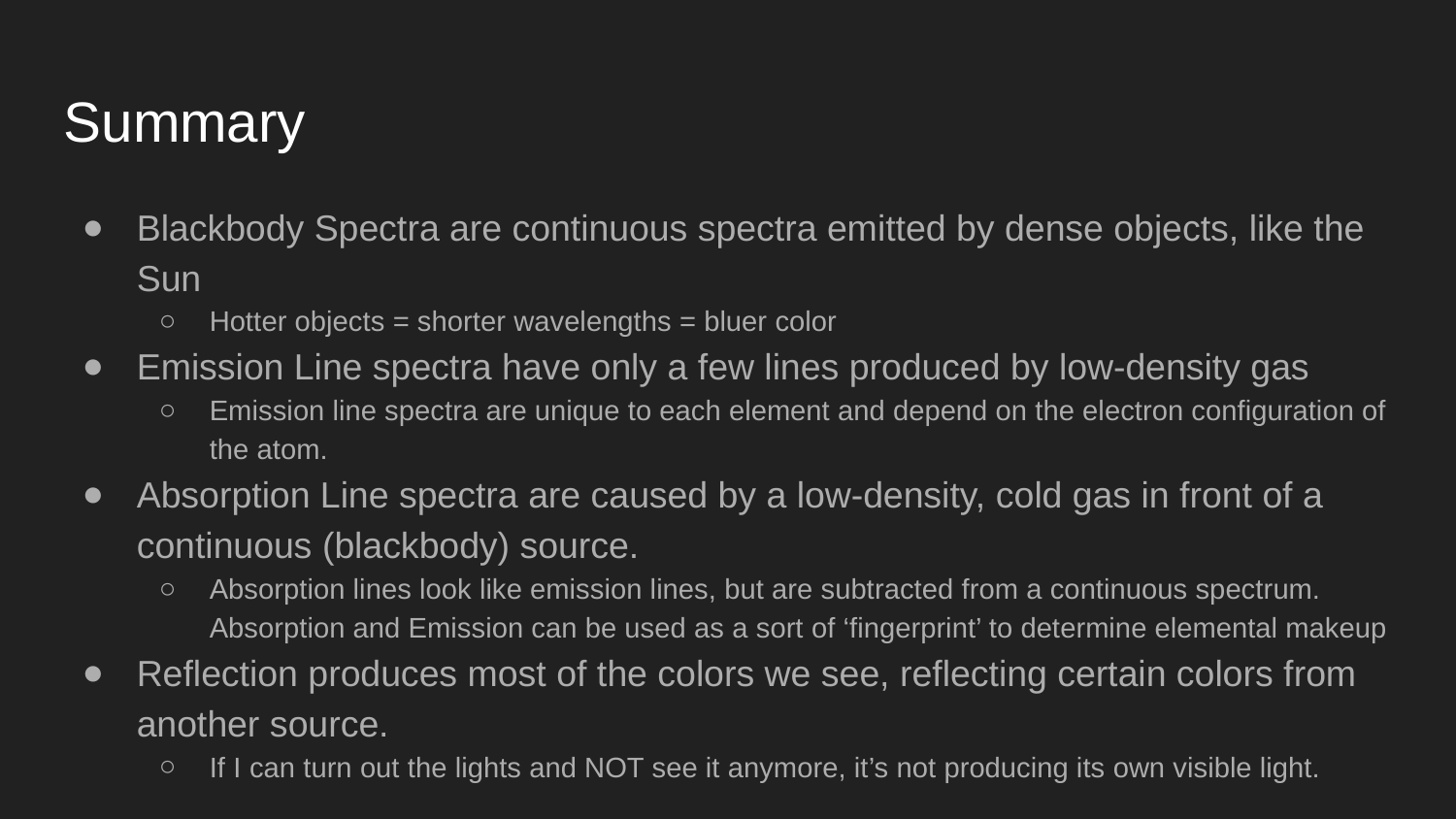

Summary
Blackbody Spectra are continuous spectra emitted by dense objects, like the Sun
Hotter objects = shorter wavelengths = bluer color
Emission Line spectra have only a few lines produced by low-density gas
Emission line spectra are unique to each element and depend on the electron configuration of the atom.
Absorption Line spectra are caused by a low-density, cold gas in front of a continuous (blackbody) source.
Absorption lines look like emission lines, but are subtracted from a continuous spectrum. Absorption and Emission can be used as a sort of ‘fingerprint’ to determine elemental makeup
Reflection produces most of the colors we see, reflecting certain colors from another source.
If I can turn out the lights and NOT see it anymore, it’s not producing its own visible light.